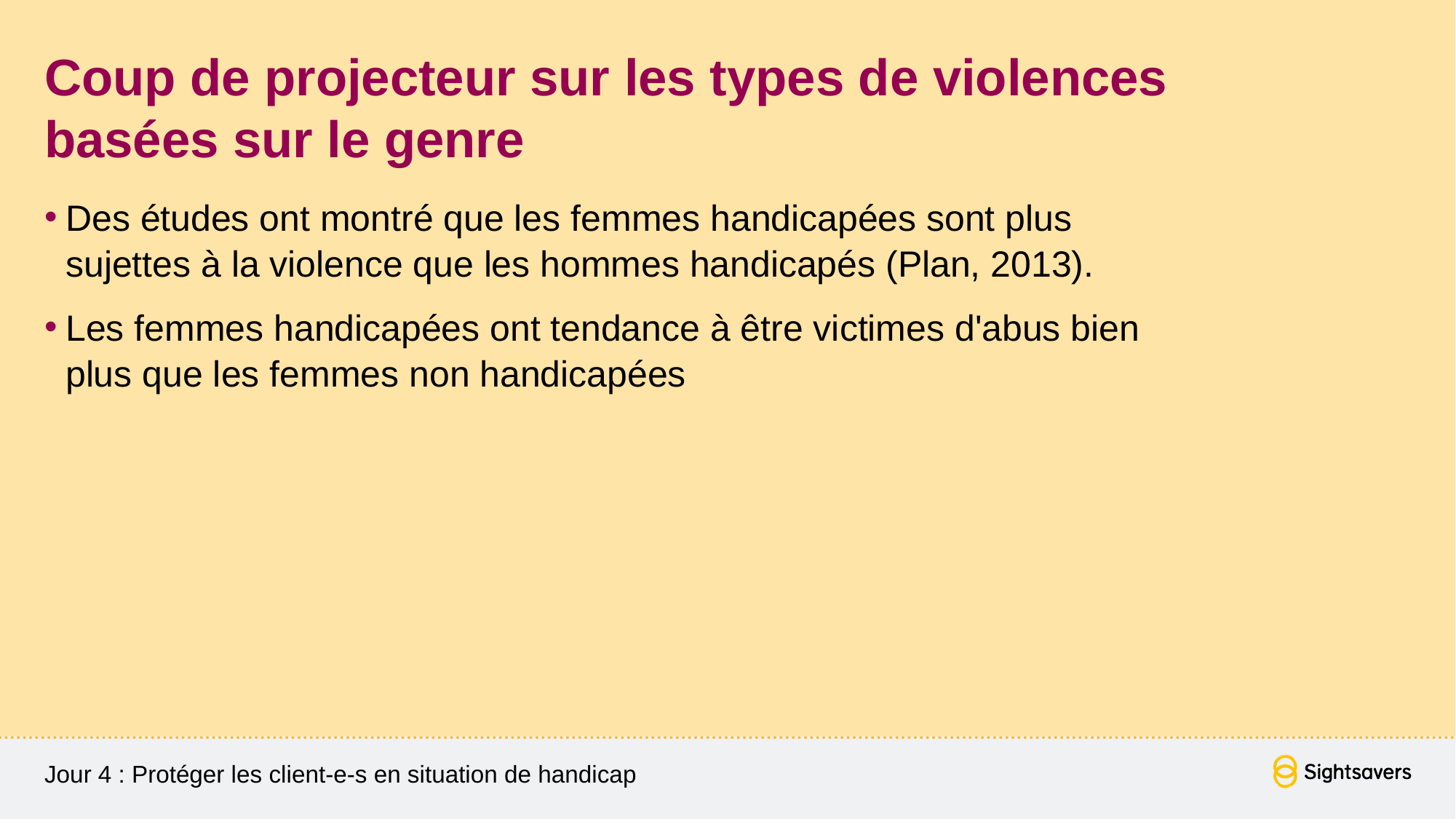

# Coup de projecteur sur les types de violences basées sur le genre
Des études ont montré que les femmes handicapées sont plus sujettes à la violence que les hommes handicapés (Plan, 2013).
Les femmes handicapées ont tendance à être victimes d'abus bien plus que les femmes non handicapées

Jour 4 : Protéger les client-e-s en situation de handicap